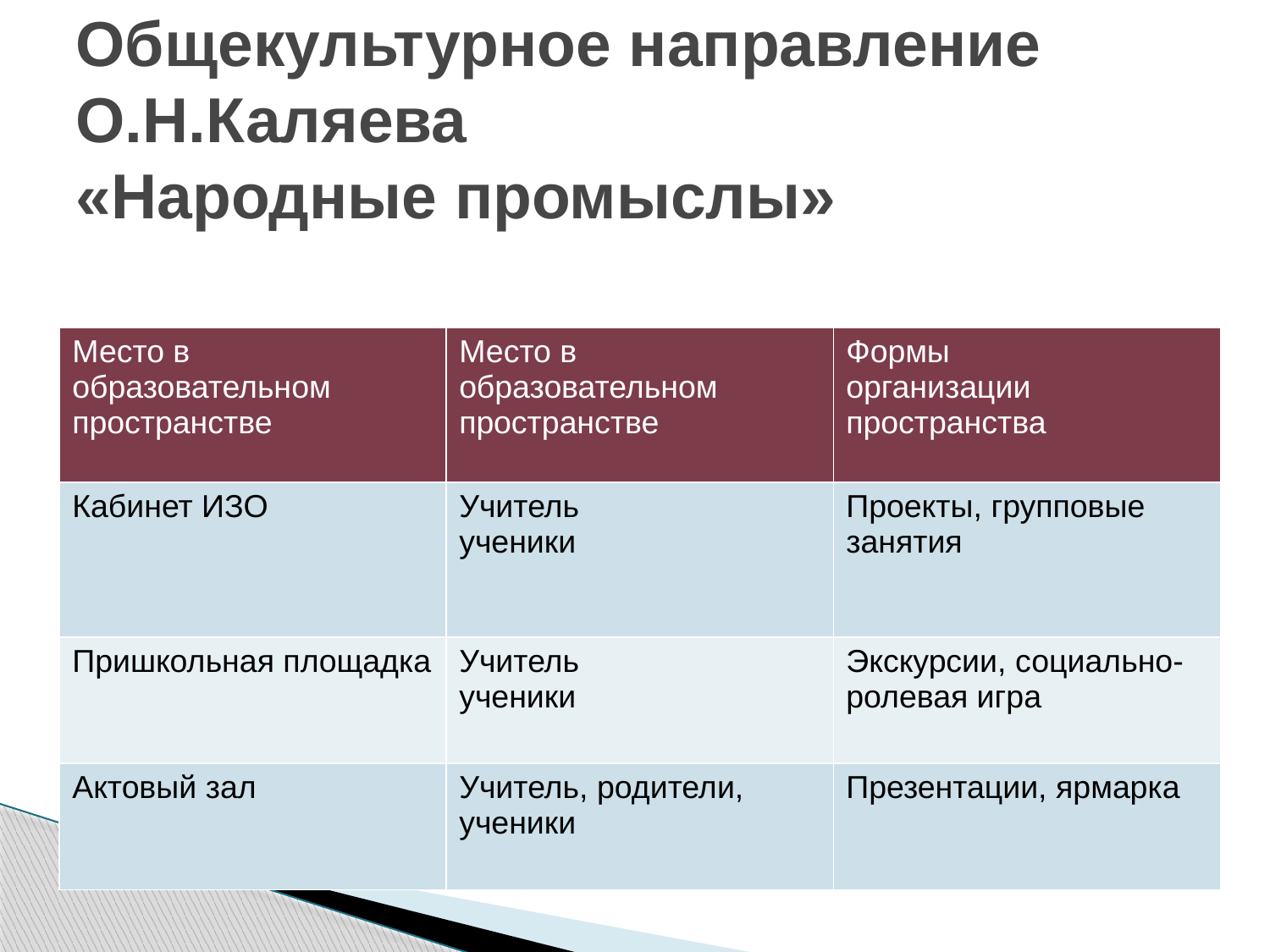

# Общекультурное направление О.Н.Каляева «Народные промыслы»
| Место в образовательном пространстве | Место в образовательном пространстве | Формы организации пространства |
| --- | --- | --- |
| Кабинет ИЗО | Учитель ученики | Проекты, групповые занятия |
| Пришкольная площадка | Учитель ученики | Экскурсии, социально-ролевая игра |
| Актовый зал | Учитель, родители, ученики | Презентации, ярмарка |